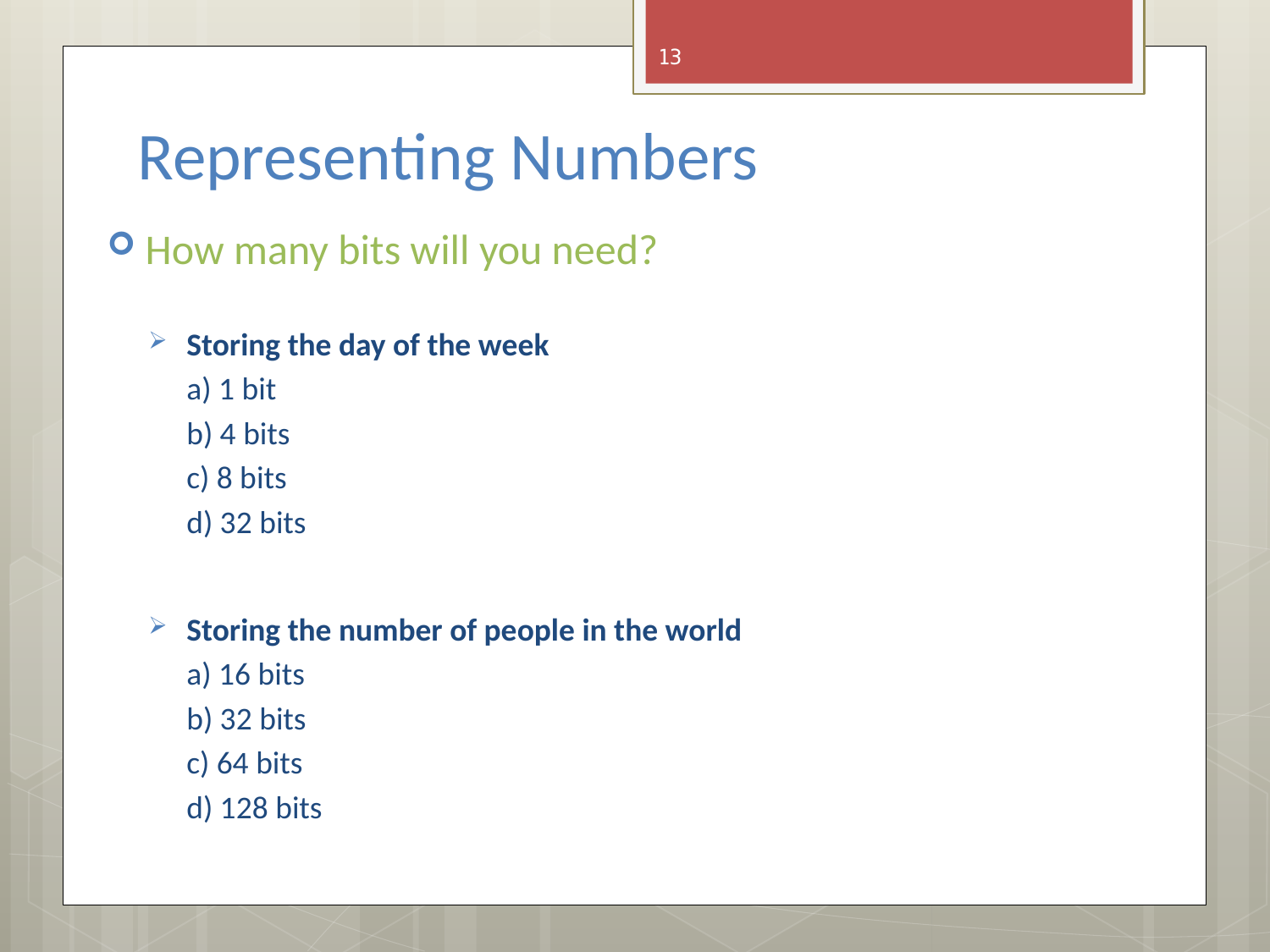

13
# Representing Numbers
How many bits will you need?

Storing the day of the week
a) 1 bit
b) 4 bits
c) 8 bits
d) 32 bits

Storing the number of people in the world
a) 16 bits
b) 32 bits
c) 64 bits
d) 128 bits